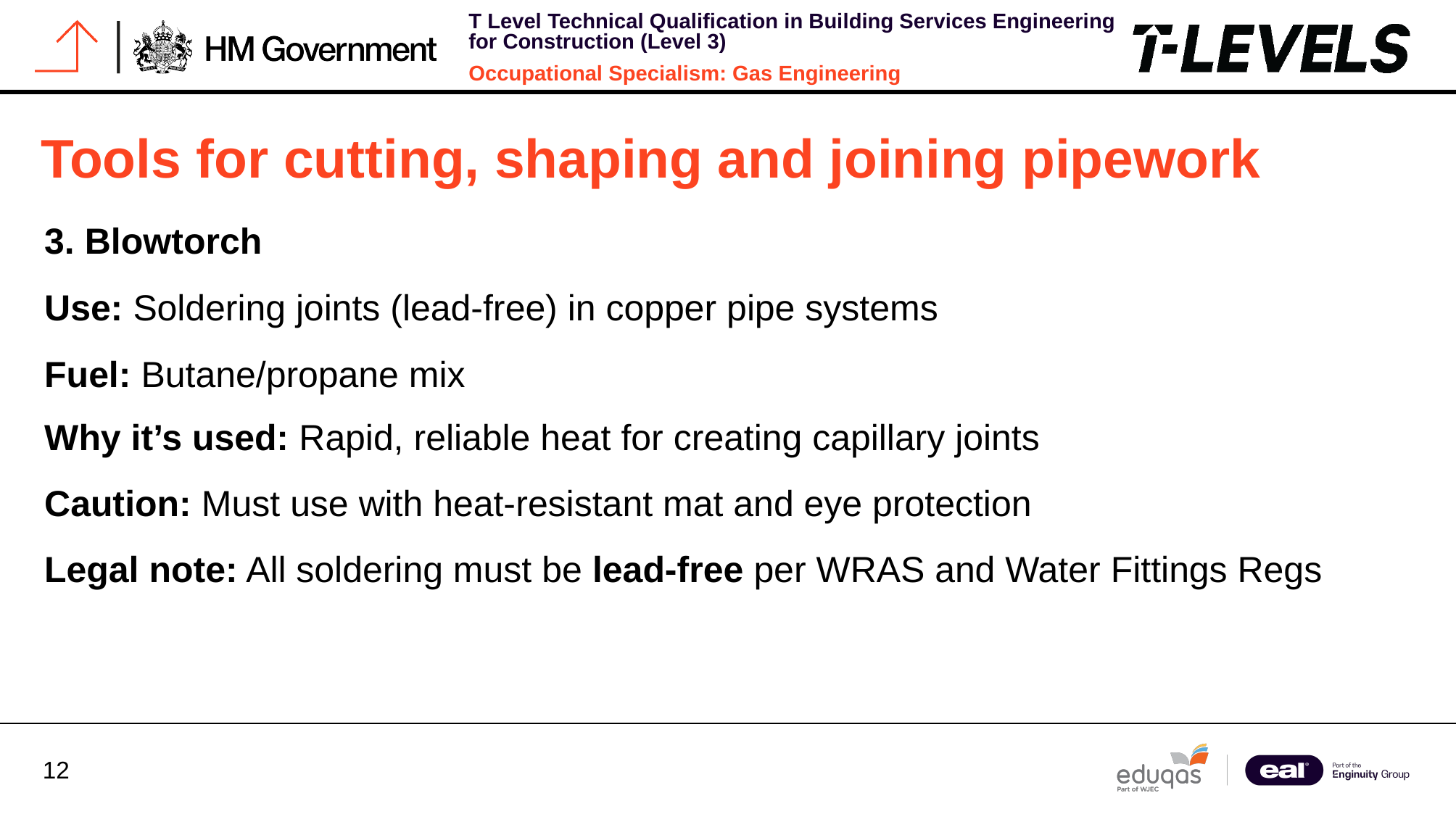

# Tools for cutting, shaping and joining pipework

3. Blowtorch
Use: Soldering joints (lead-free) in copper pipe systems
Fuel: Butane/propane mix
Why it’s used: Rapid, reliable heat for creating capillary joints
Caution: Must use with heat-resistant mat and eye protection
Legal note: All soldering must be lead-free per WRAS and Water Fittings Regs